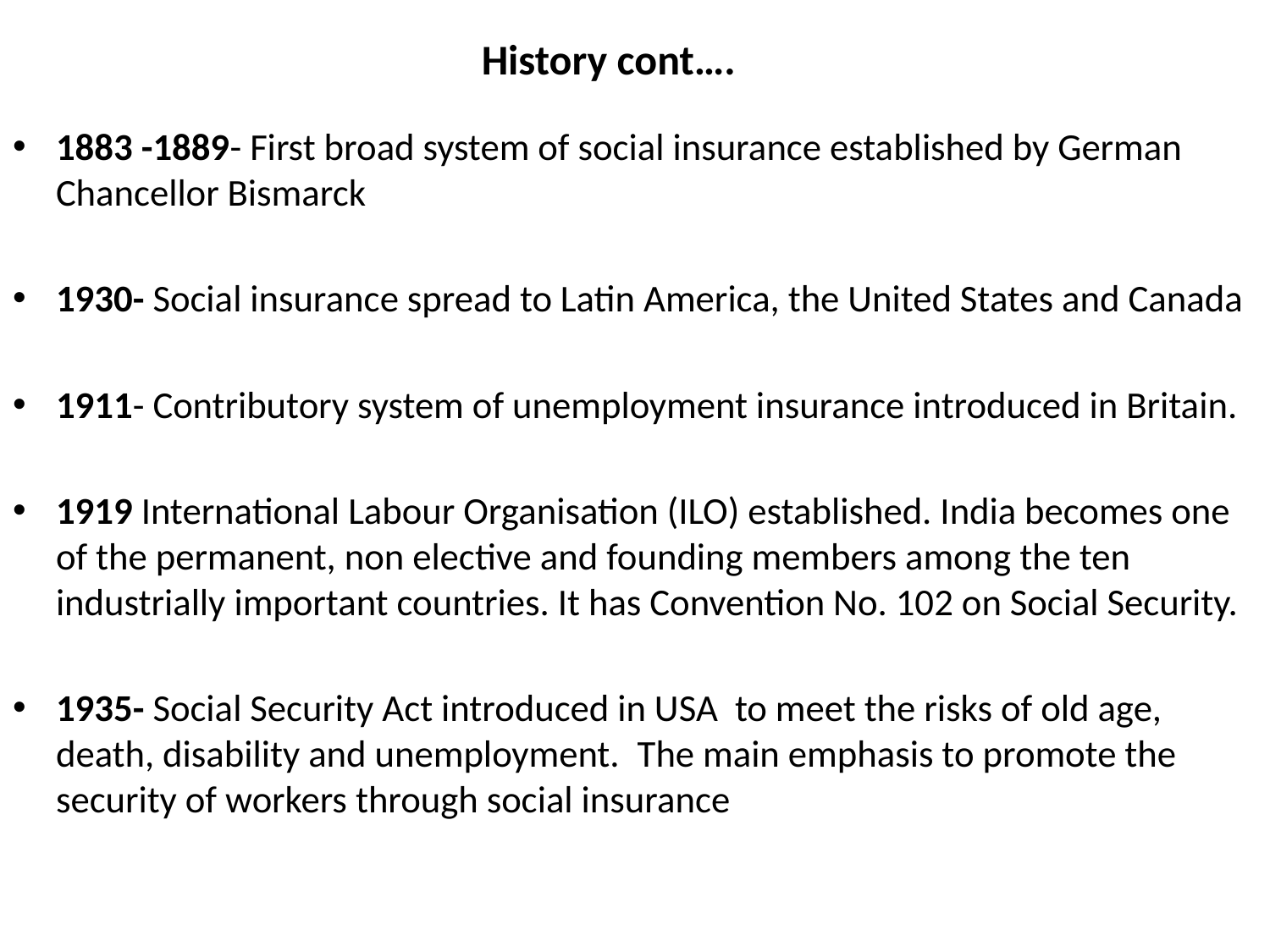

# History cont….
1883 -1889- First broad system of social insurance established by German Chancellor Bismarck

1930- Social insurance spread to Latin America, the United States and Canada

1911- Contributory system of unemployment insurance introduced in Britain.

1919 International Labour Organisation (ILO) established. India becomes one of the permanent, non elective and founding members among the ten industrially important countries. It has Convention No. 102 on Social Security.

1935- Social Security Act introduced in USA  to meet the risks of old age, death, disability and unemployment.  The main emphasis to promote the security of workers through social insurance